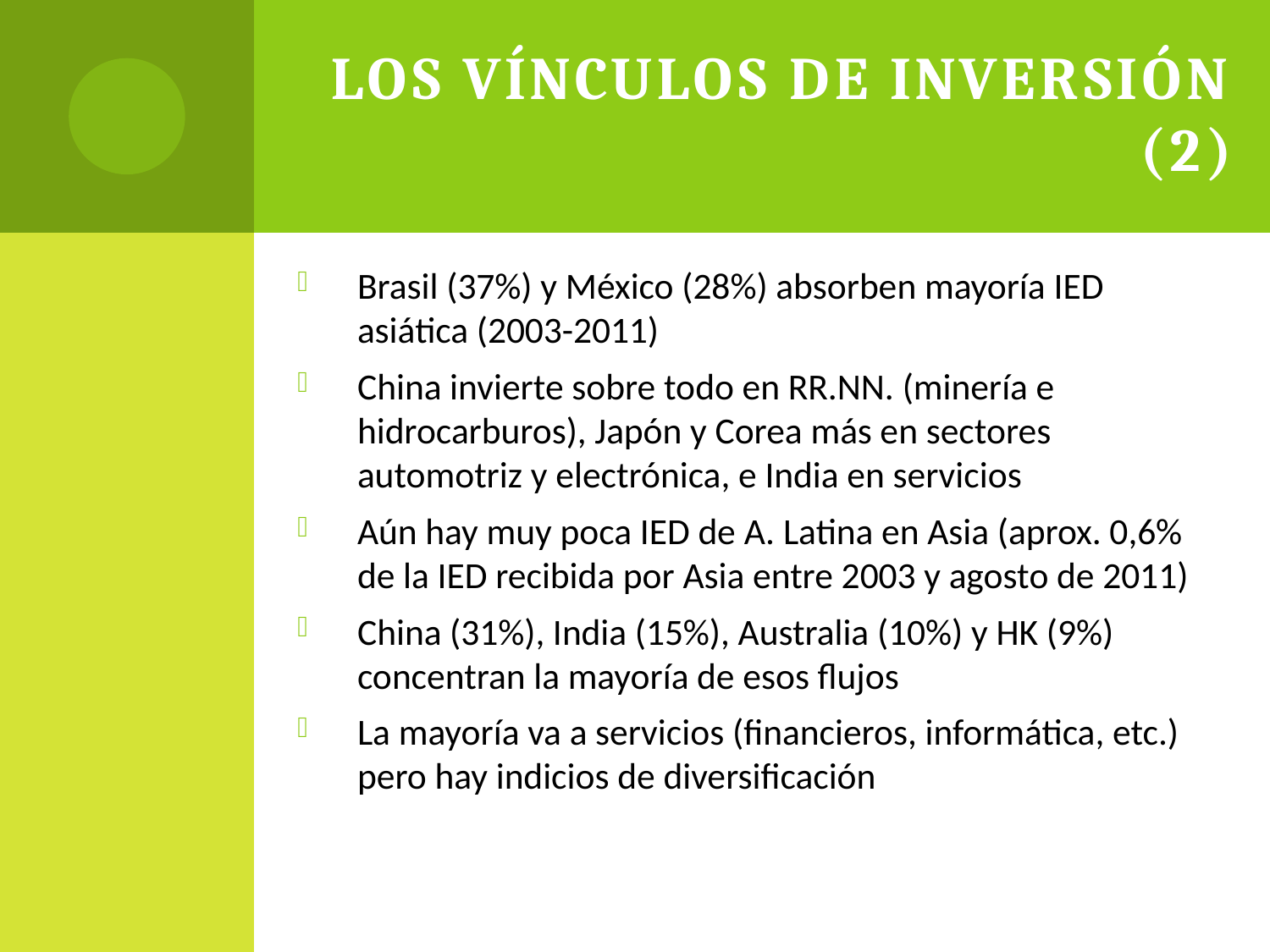

# Los vínculos de inversión (2)
Brasil (37%) y México (28%) absorben mayoría IED asiática (2003-2011)
China invierte sobre todo en RR.NN. (minería e hidrocarburos), Japón y Corea más en sectores automotriz y electrónica, e India en servicios
Aún hay muy poca IED de A. Latina en Asia (aprox. 0,6% de la IED recibida por Asia entre 2003 y agosto de 2011)
China (31%), India (15%), Australia (10%) y HK (9%) concentran la mayoría de esos flujos
La mayoría va a servicios (financieros, informática, etc.) pero hay indicios de diversificación